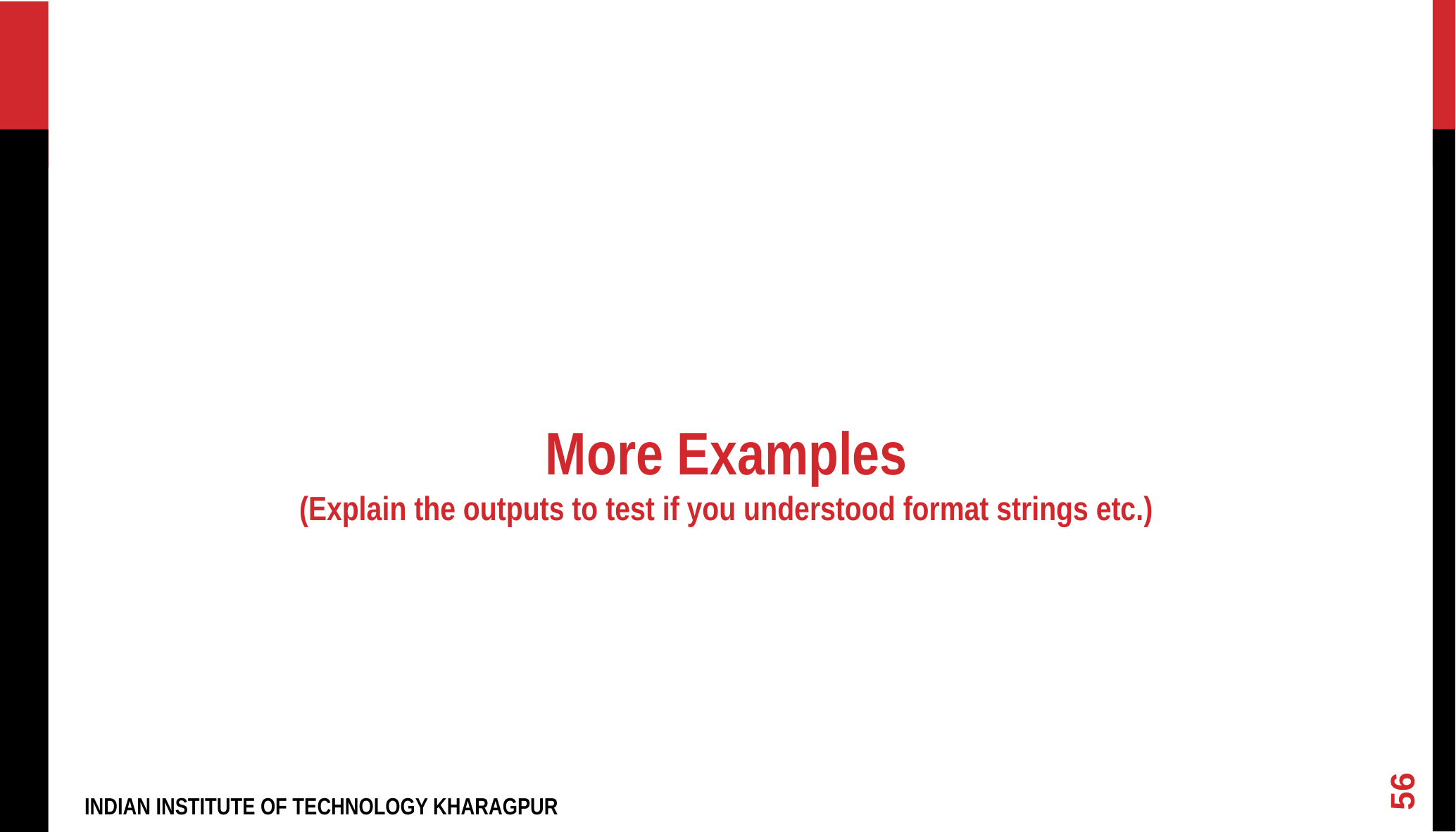

More Examples
(Explain the outputs to test if you understood format strings etc.)
56
INDIAN INSTITUTE OF TECHNOLOGY KHARAGPUR